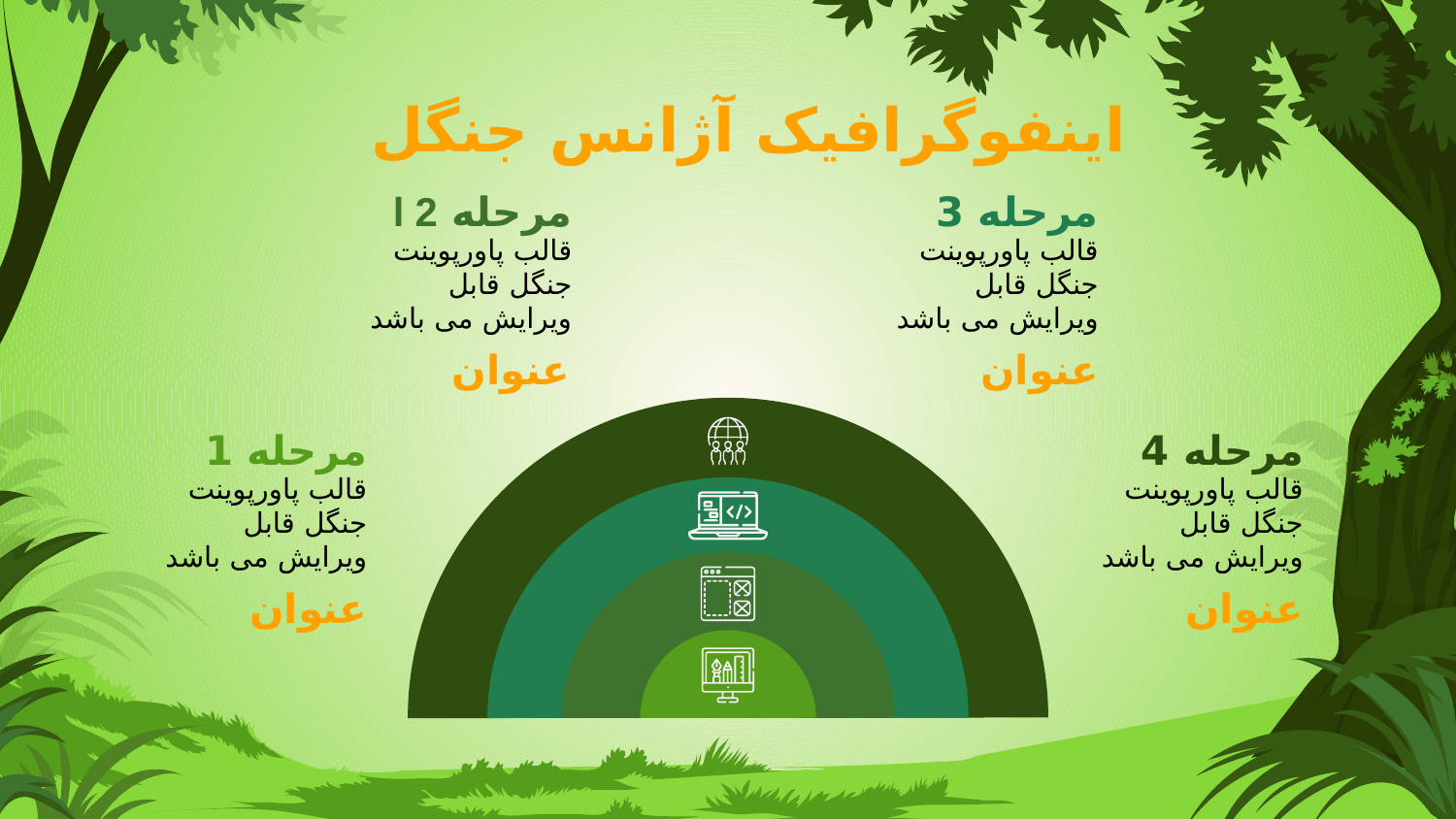

# اینفوگرافیک آژانس جنگل
مرحله l 2
قالب پاورپوینت جنگل قابل ویرایش می باشد
عنوان
مرحله 3
قالب پاورپوینت جنگل قابل ویرایش می باشد
عنوان

مرحله 1
قالب پاورپوینت جنگل قابل ویرایش می باشد
عنوان
مرحله 4
قالب پاورپوینت جنگل قابل ویرایش می باشد
عنوان